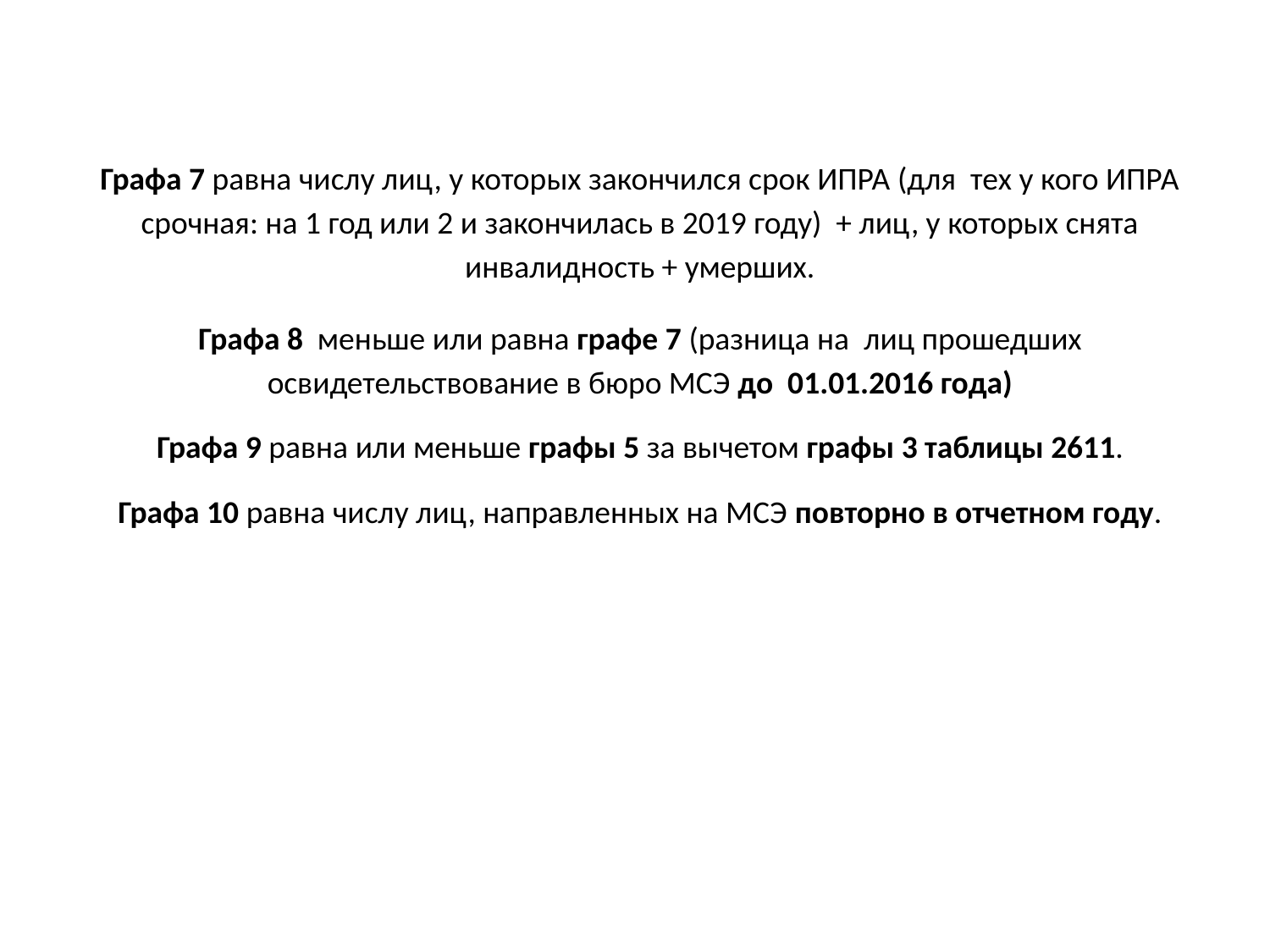

Графа 7 равна числу лиц, у которых закончился срок ИПРА (для  тех у кого ИПРА срочная: на 1 год или 2 и закончилась в 2019 году)  + лиц, у которых снята инвалидность + умерших.
Графа 8  меньше или равна графе 7 (разница на  лиц прошедших освидетельствование в бюро МСЭ до  01.01.2016 года)
Графа 9 равна или меньше графы 5 за вычетом графы 3 таблицы 2611.
Графа 10 равна числу лиц, направленных на МСЭ повторно в отчетном году.